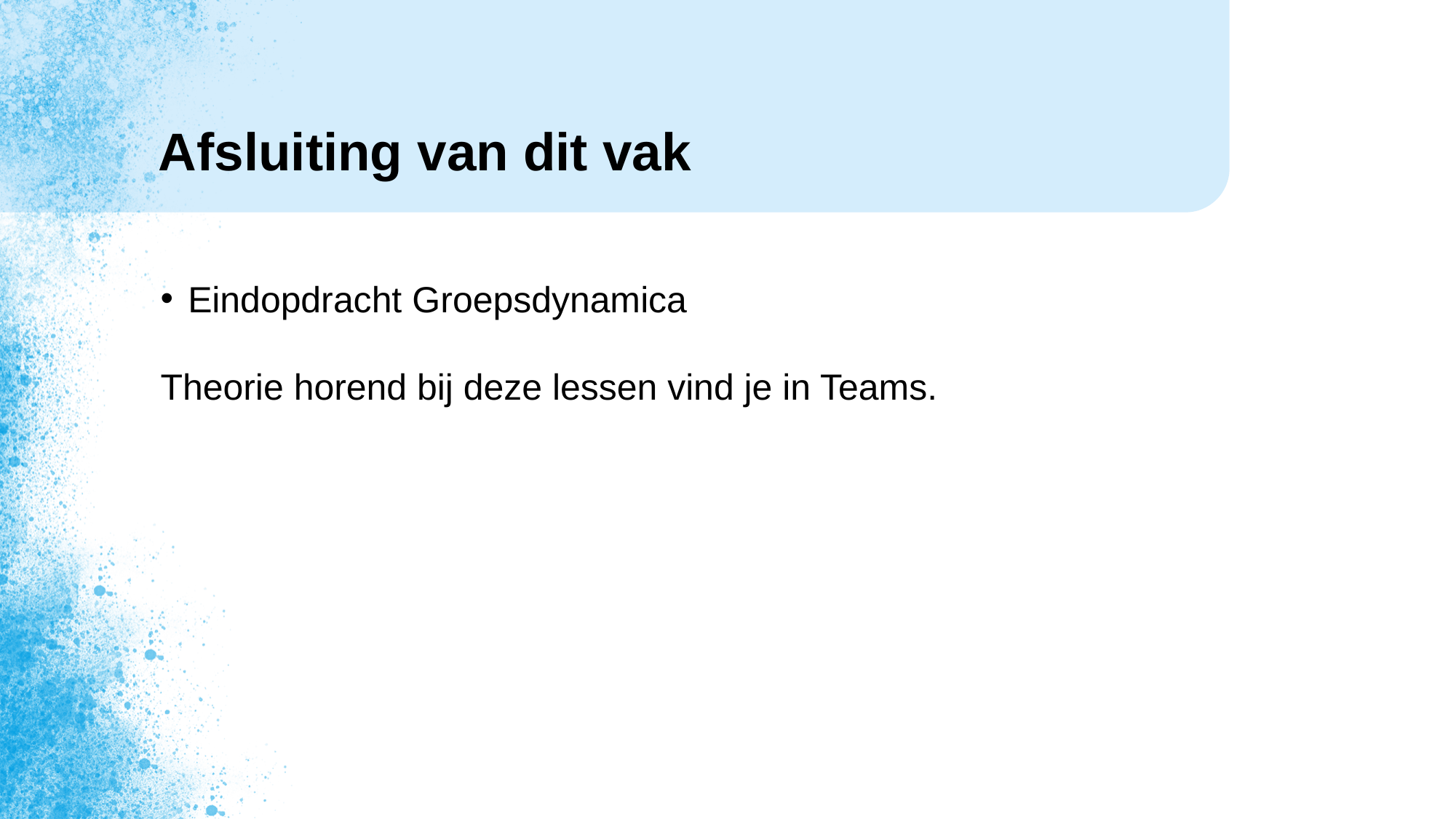

# Afsluiting van dit vak
Eindopdracht Groepsdynamica

Theorie horend bij deze lessen vind je in Teams.